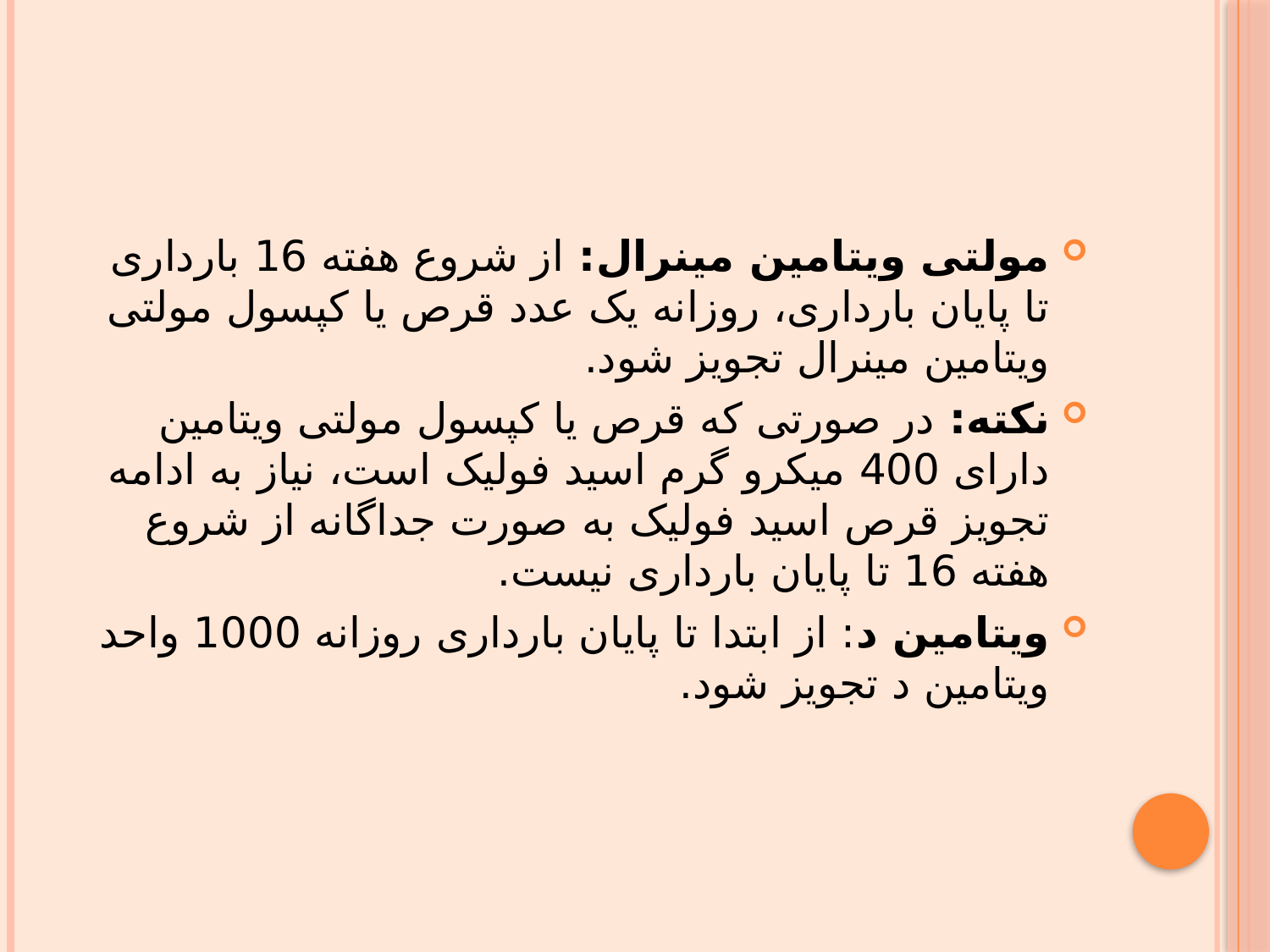

#
مولتی ویتامین مینرال: از شروع هفته 16 بارداری تا پایان بارداری، روزانه یک عدد قرص یا کپسول مولتی ویتامین مینرال تجویز شود.
نکته: در صورتی که قرص یا کپسول مولتی ویتامین دارای 400 میکرو گرم اسید فولیک است، نیاز به ادامه تجویز قرص اسید فولیک به صورت جداگانه از شروع هفته 16 تا پایان بارداری نیست.
ویتامین د: از ابتدا تا پایان بارداری روزانه 1000 واحد ویتامین د تجویز شود.